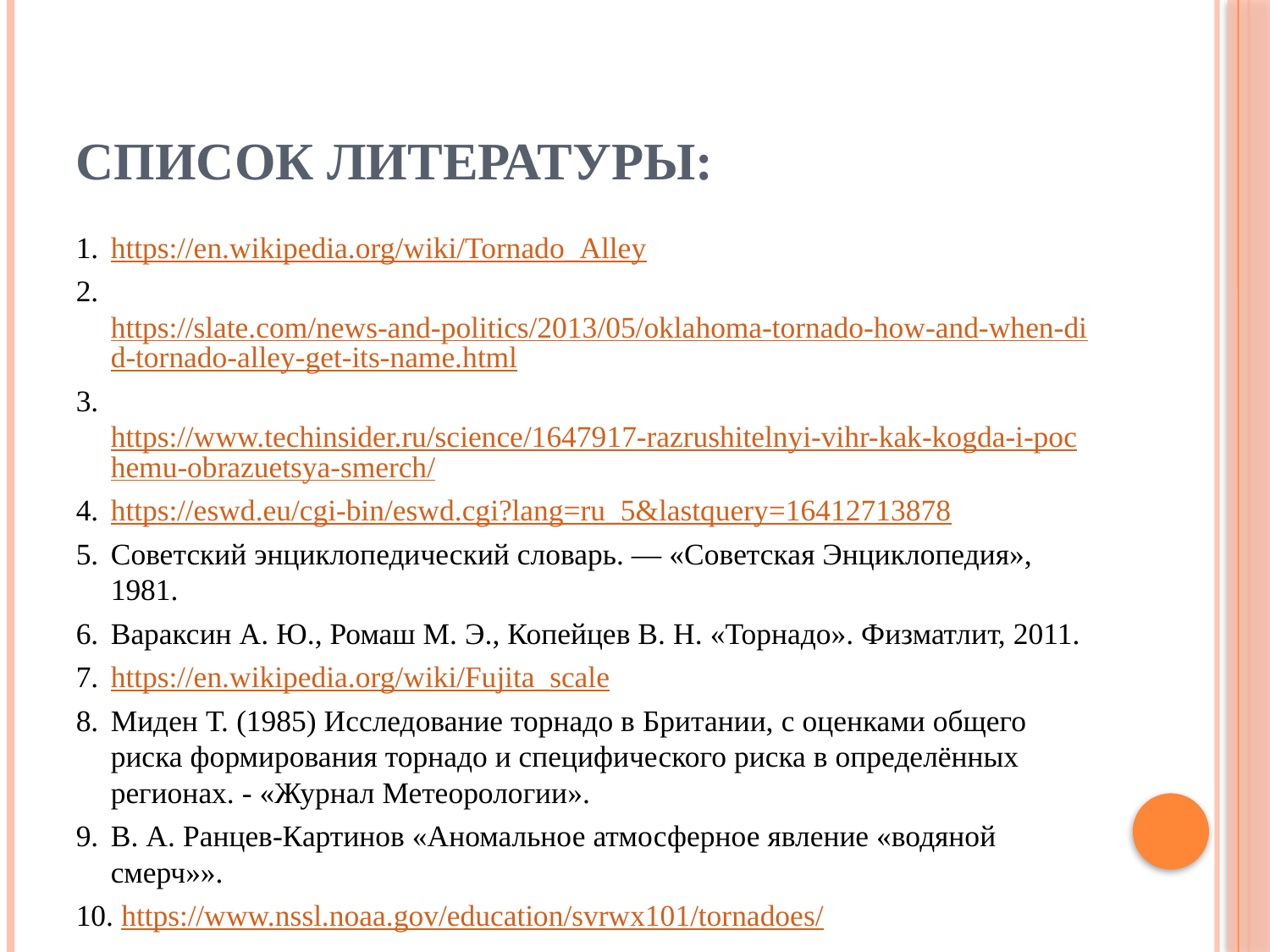

# Список литературы:
1. 	https://en.wikipedia.org/wiki/Tornado_Alley
2. https://slate.com/news-and-politics/2013/05/oklahoma-tornado-how-and-when-did-tornado-alley-get-its-name.html
3. https://www.techinsider.ru/science/1647917-razrushitelnyi-vihr-kak-kogda-i-pochemu-obrazuetsya-smerch/
4. 	https://eswd.eu/cgi-bin/eswd.cgi?lang=ru_5&lastquery=16412713878
5.	Советский энциклопедический словарь. — «Советская Энциклопедия», 1981.
6. 	Вараксин А. Ю., Ромаш М. Э., Копейцев В. Н. «Торнадо». Физматлит, 2011.
7. 	https://en.wikipedia.org/wiki/Fujita_scale
8. 	Миден Т. (1985) Исследование торнадо в Британии, с оценками общего риска формирования торнадо и специфического риска в определённых регионах. - «Журнал Метеорологии».
9. 	В. А. Ранцев-Картинов «Аномальное атмосферное явление «водяной смерч»».
10. https://www.nssl.noaa.gov/education/svrwx101/tornadoes/